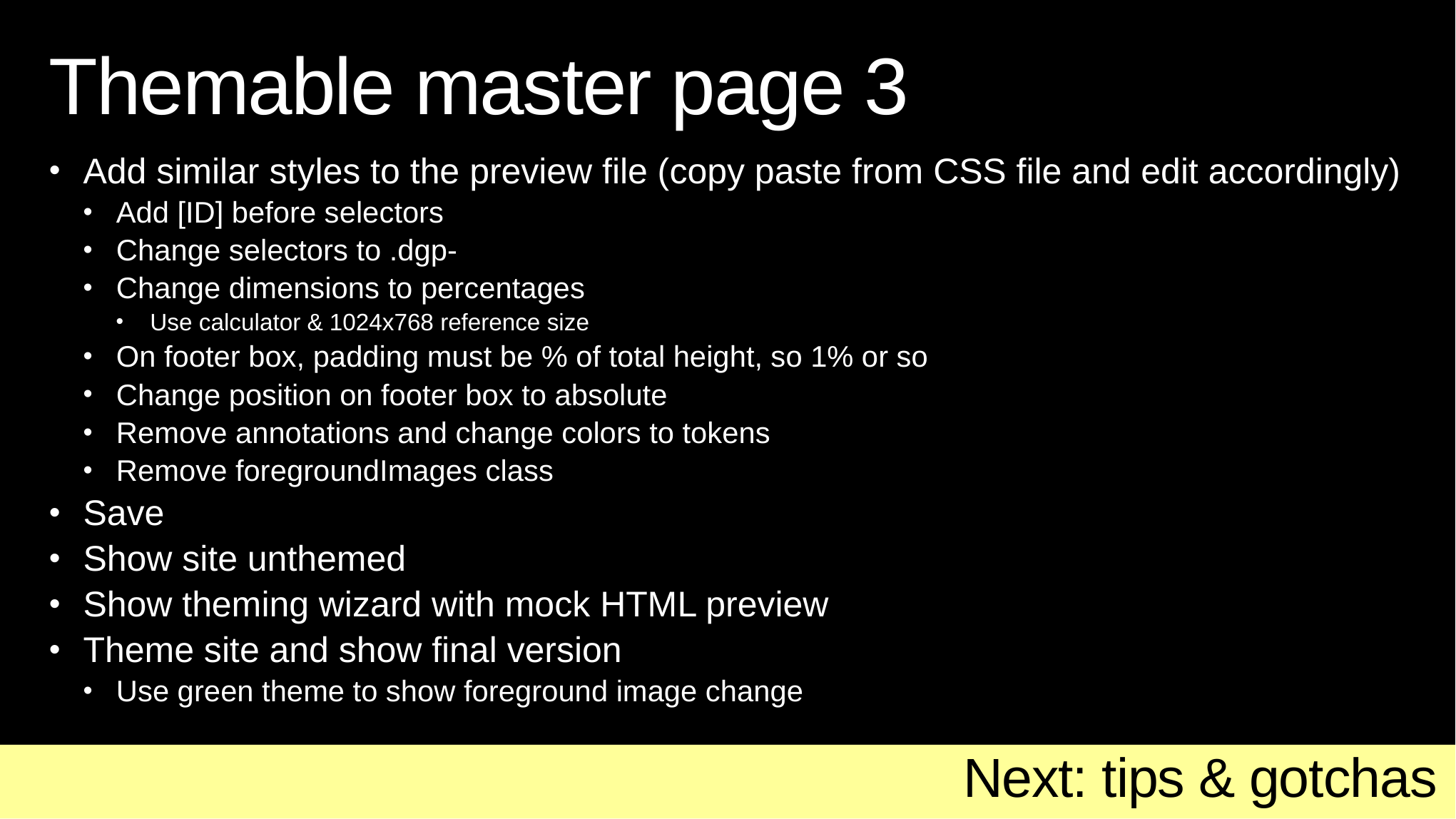

# Themable master page 3
Add similar styles to the preview file (copy paste from CSS file and edit accordingly)
Add [ID] before selectors
Change selectors to .dgp-
Change dimensions to percentages
Use calculator & 1024x768 reference size
On footer box, padding must be % of total height, so 1% or so
Change position on footer box to absolute
Remove annotations and change colors to tokens
Remove foregroundImages class
Save
Show site unthemed
Show theming wizard with mock HTML preview
Theme site and show final version
Use green theme to show foreground image change
Next: tips & gotchas